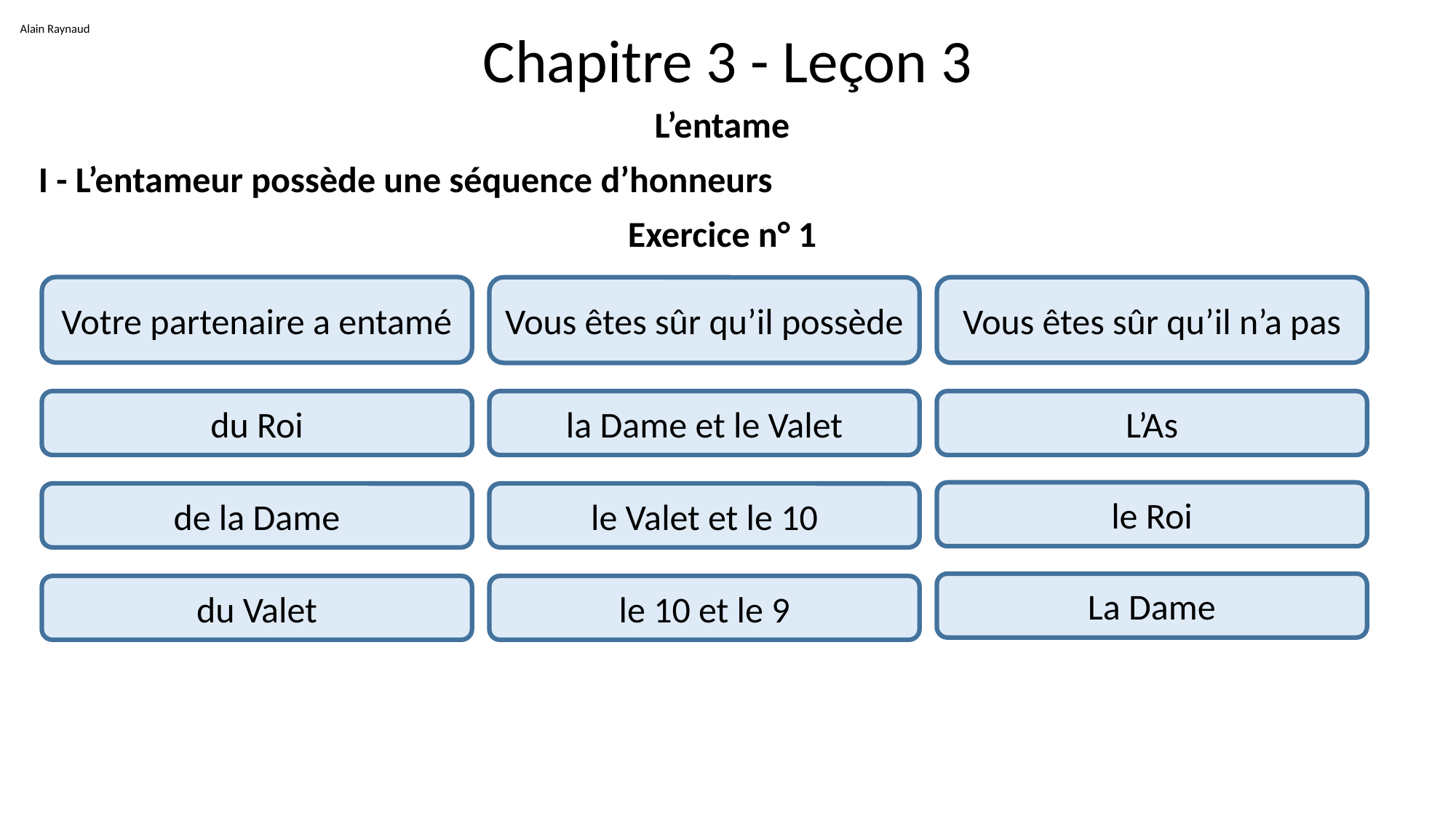

Alain Raynaud
# Chapitre 3 - Leçon 3
L’entame
I - L’entameur possède une séquence d’honneurs
Exercice n° 1

Votre partenaire a entamé
Vous êtes sûr qu’il n’a pas
Vous êtes sûr qu’il possède
L’As
du Roi
la Dame et le Valet
le Roi
de la Dame
le Valet et le 10
La Dame
du Valet
le 10 et le 9